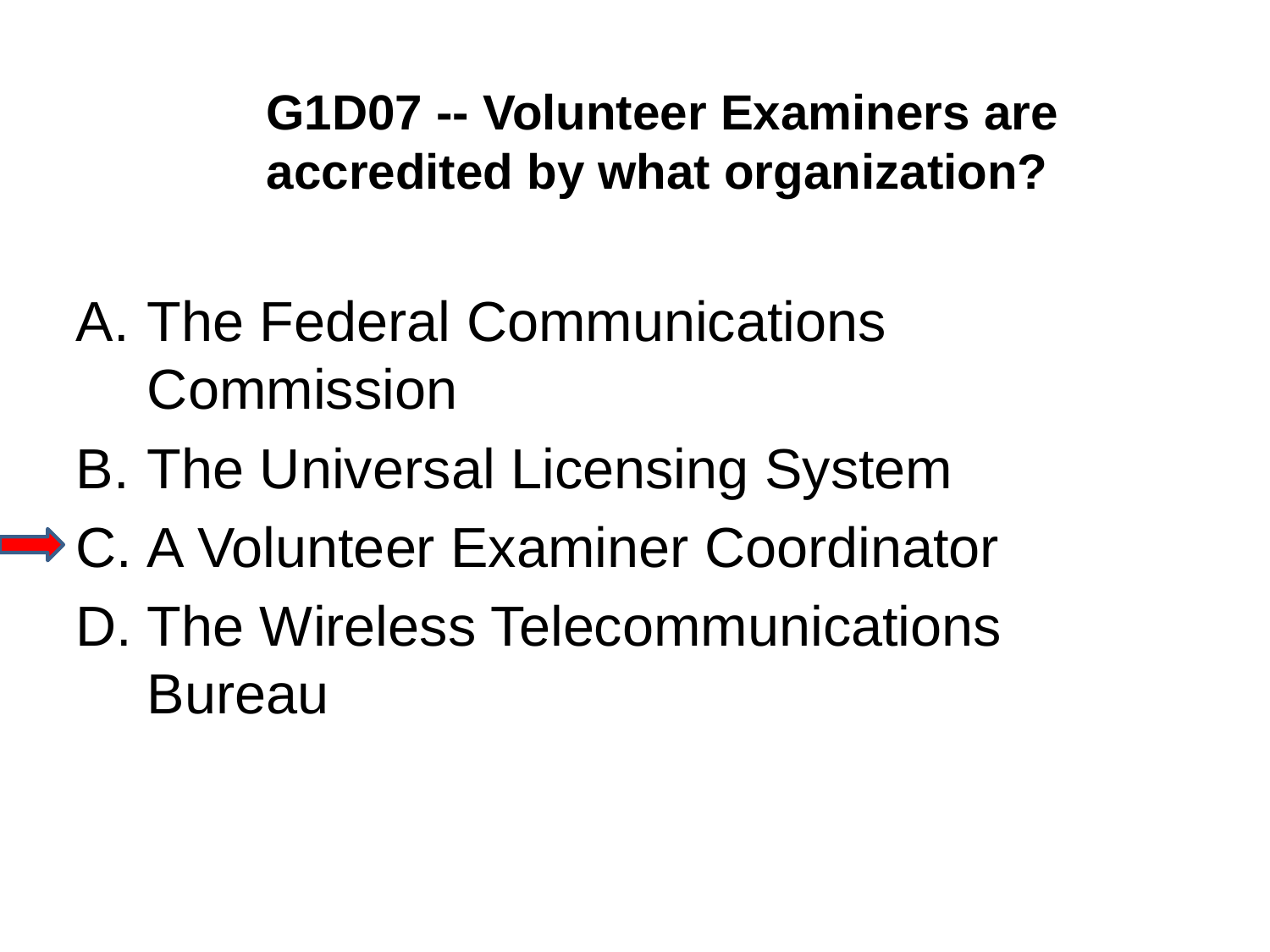

G1D07 -- Volunteer Examiners are accredited by what organization?
A.	The Federal Communications Commission
B.	The Universal Licensing System
C.	A Volunteer Examiner Coordinator
D.	The Wireless Telecommunications Bureau